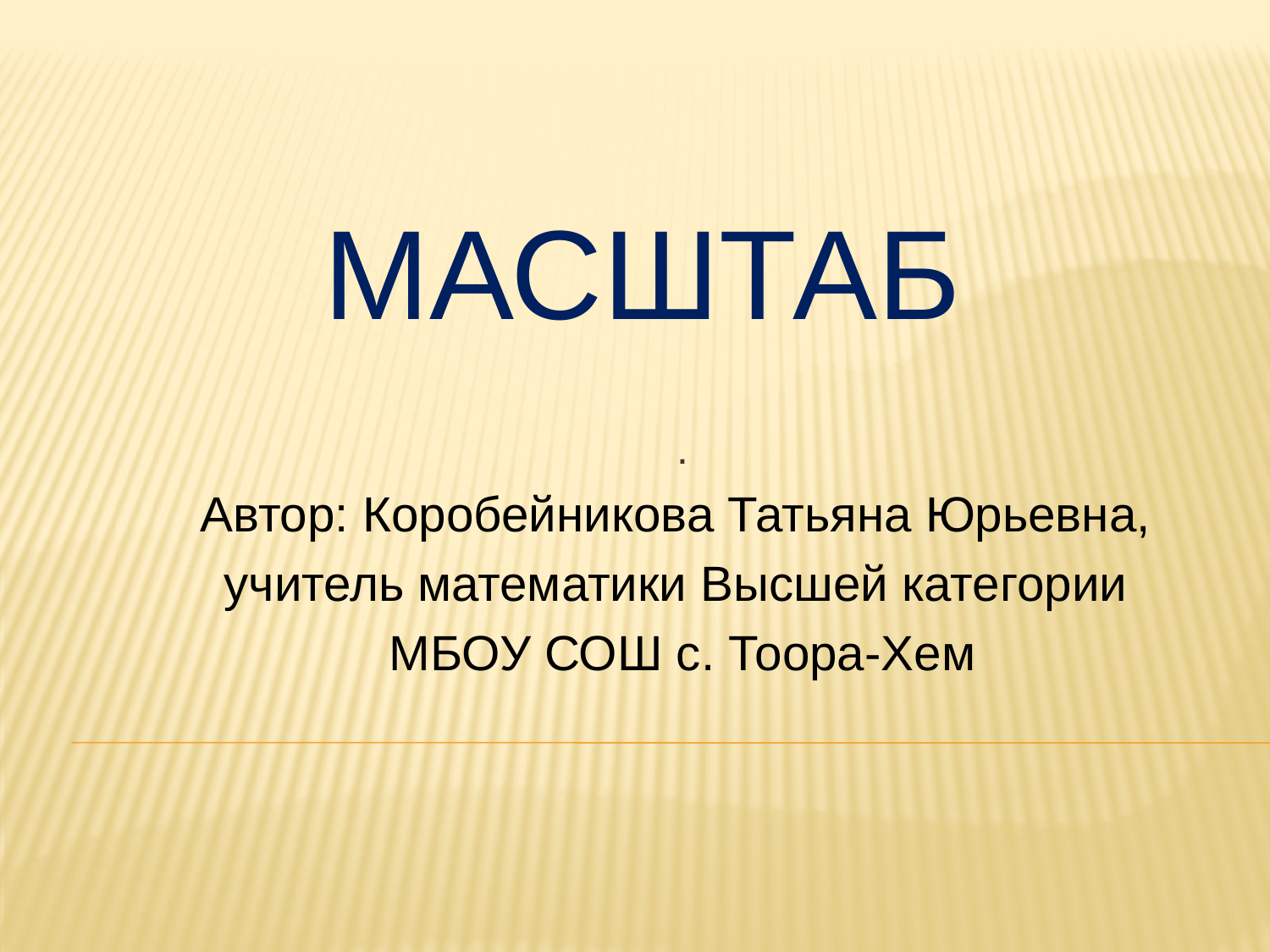

# Масштаб
.
Автор: Коробейникова Татьяна Юрьевна,
учитель математики Высшей категории
МБОУ СОШ с. Тоора-Хем